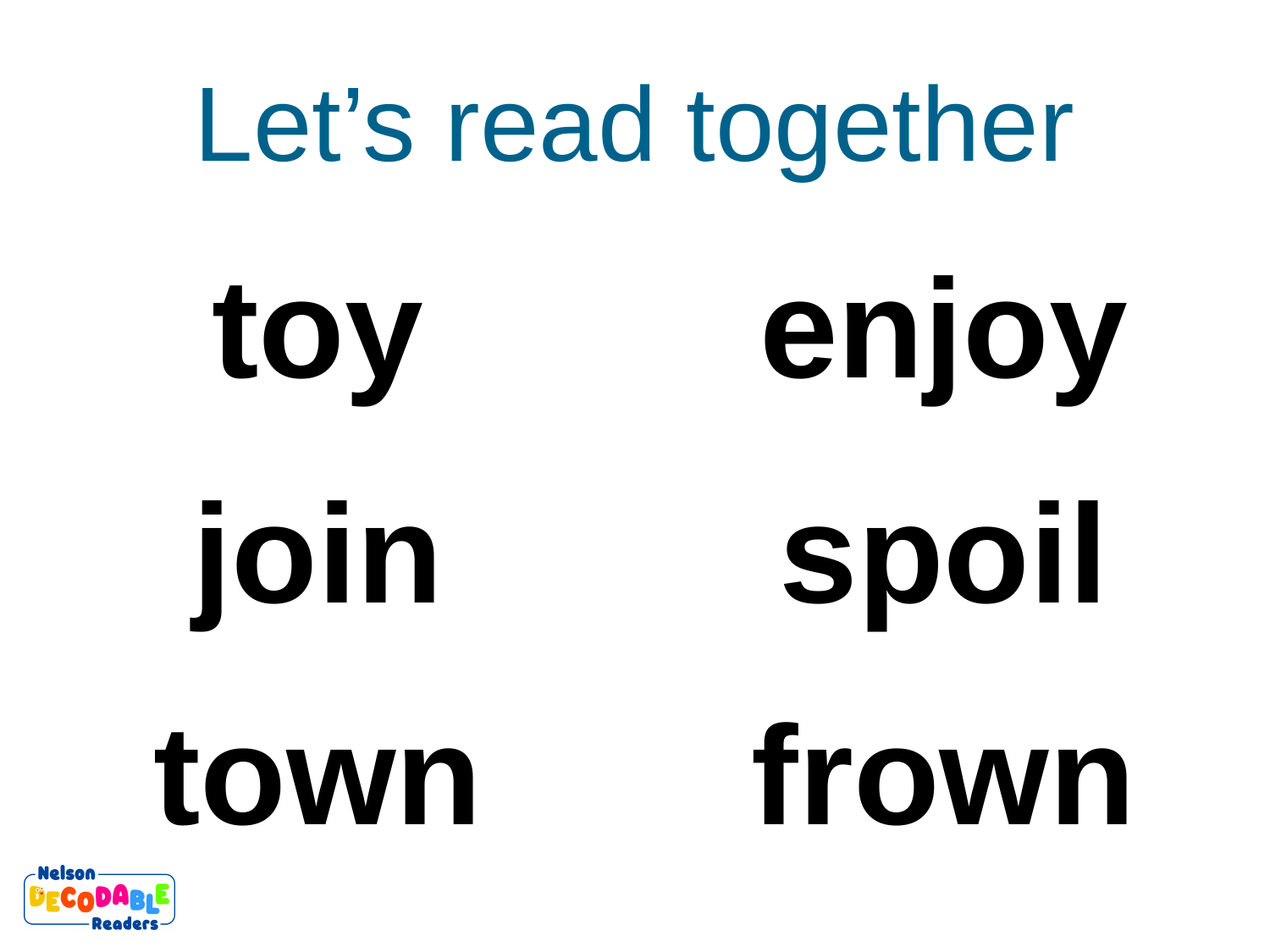

Let’s read together
toy
enjoy
join
spoil
frown
town